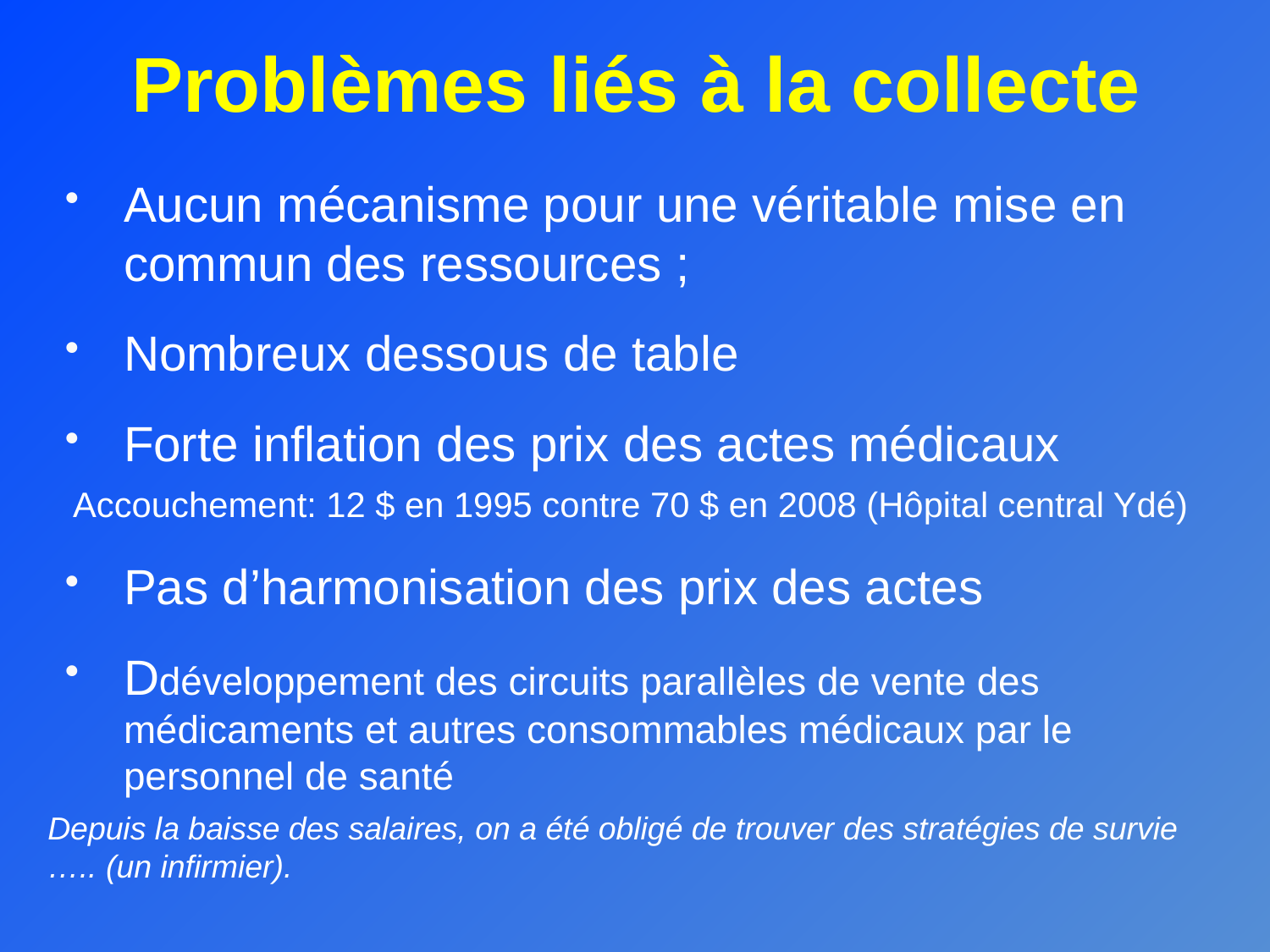

# Problèmes liés à la collecte
Aucun mécanisme pour une véritable mise en commun des ressources ;
Nombreux dessous de table
Forte inflation des prix des actes médicaux
Accouchement: 12 $ en 1995 contre 70 $ en 2008 (Hôpital central Ydé)
Pas d’harmonisation des prix des actes
Ddéveloppement des circuits parallèles de vente des médicaments et autres consommables médicaux par le personnel de santé
Depuis la baisse des salaires, on a été obligé de trouver des stratégies de survie ….. (un infirmier).